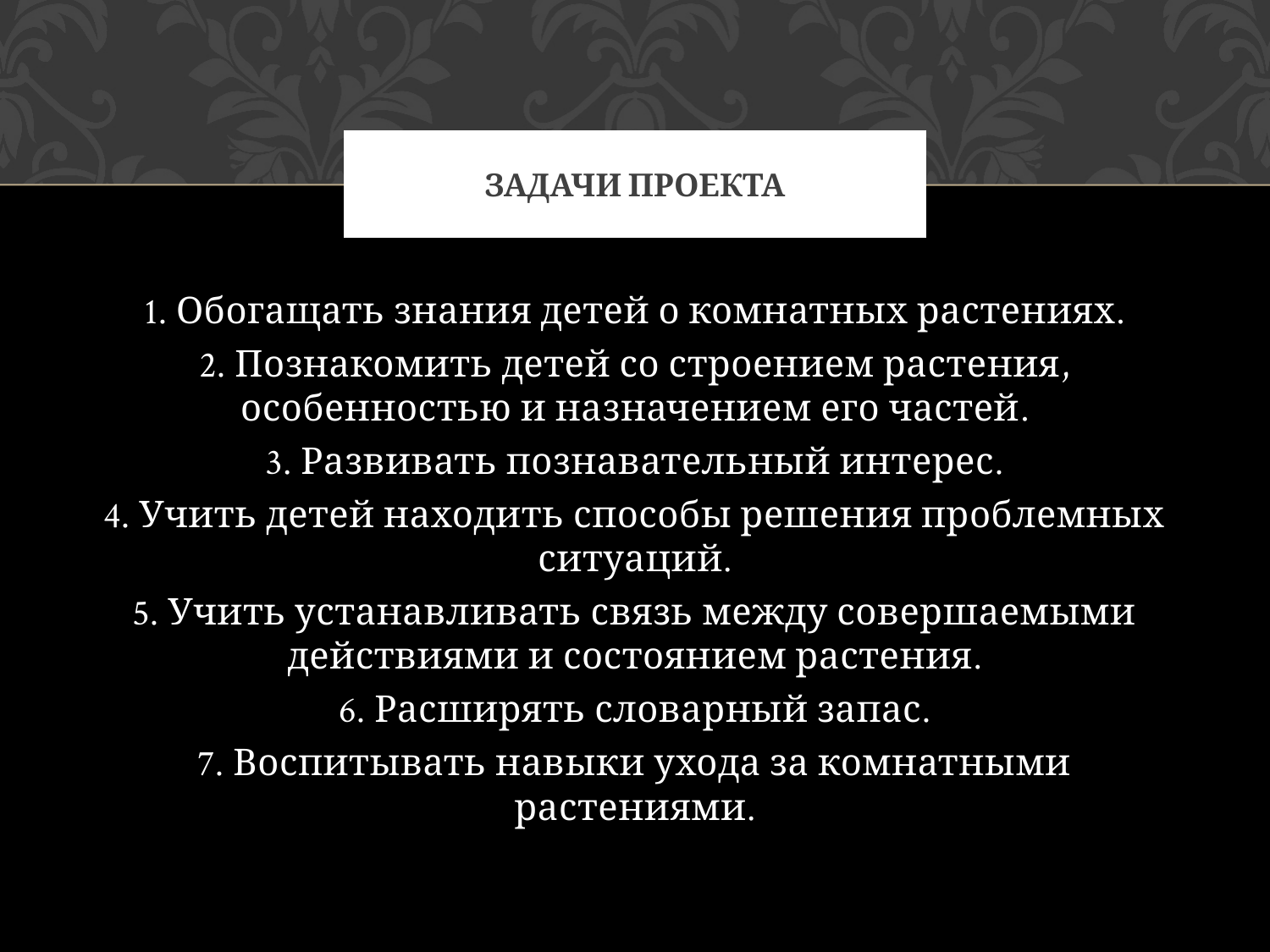

# Задачи проекта
1. Обогащать знания детей о комнатных растениях.
2. Познакомить детей со строением растения, особенностью и назначением его частей.
3. Развивать познавательный интерес.
4. Учить детей находить способы решения проблемных ситуаций.
5. Учить устанавливать связь между совершаемыми действиями и состоянием растения.
6. Расширять словарный запас.
7. Воспитывать навыки ухода за комнатными растениями.